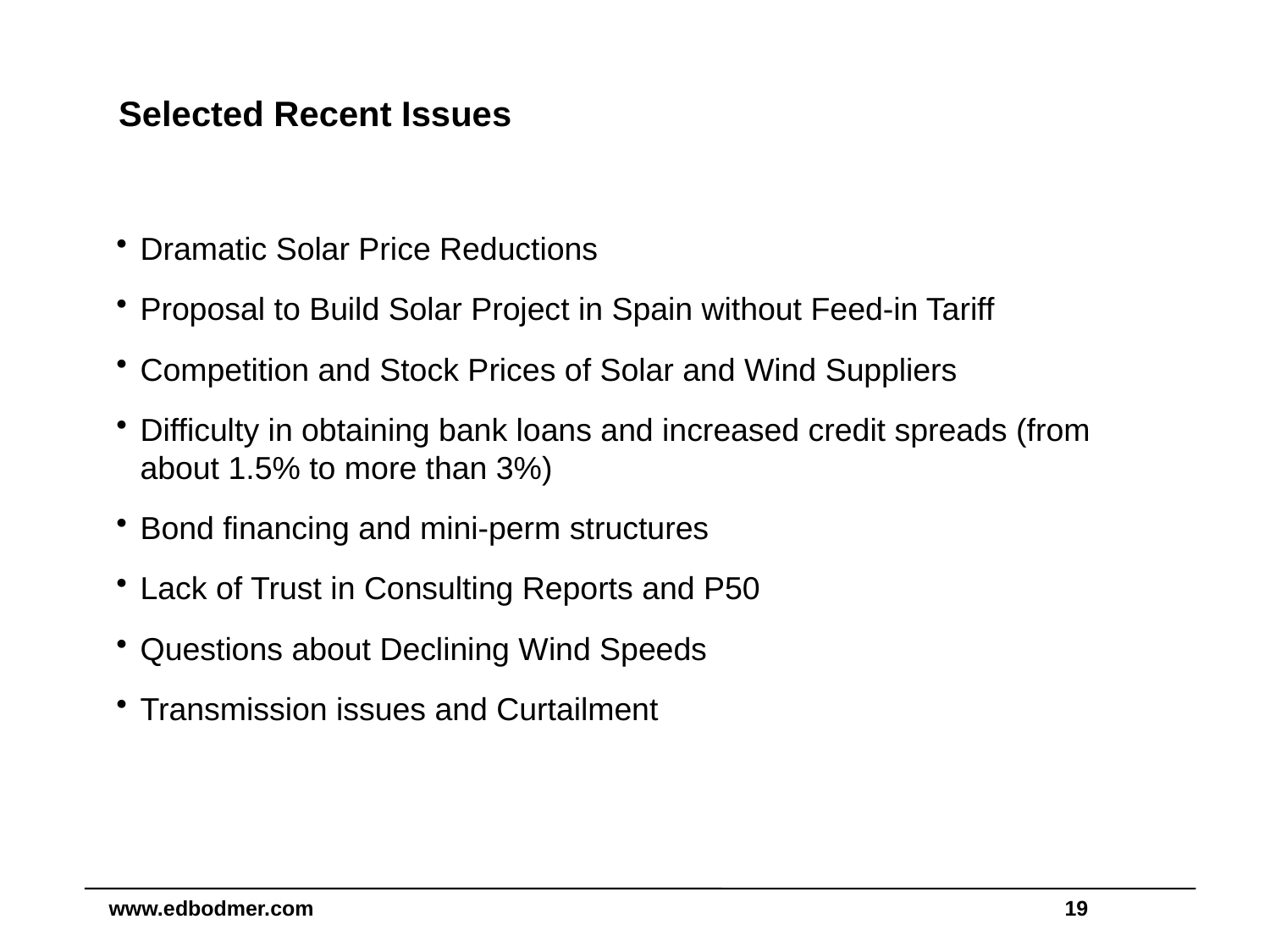

# Selected Recent Issues
Dramatic Solar Price Reductions
Proposal to Build Solar Project in Spain without Feed-in Tariff
Competition and Stock Prices of Solar and Wind Suppliers
Difficulty in obtaining bank loans and increased credit spreads (from about 1.5% to more than 3%)
Bond financing and mini-perm structures
Lack of Trust in Consulting Reports and P50
Questions about Declining Wind Speeds
Transmission issues and Curtailment